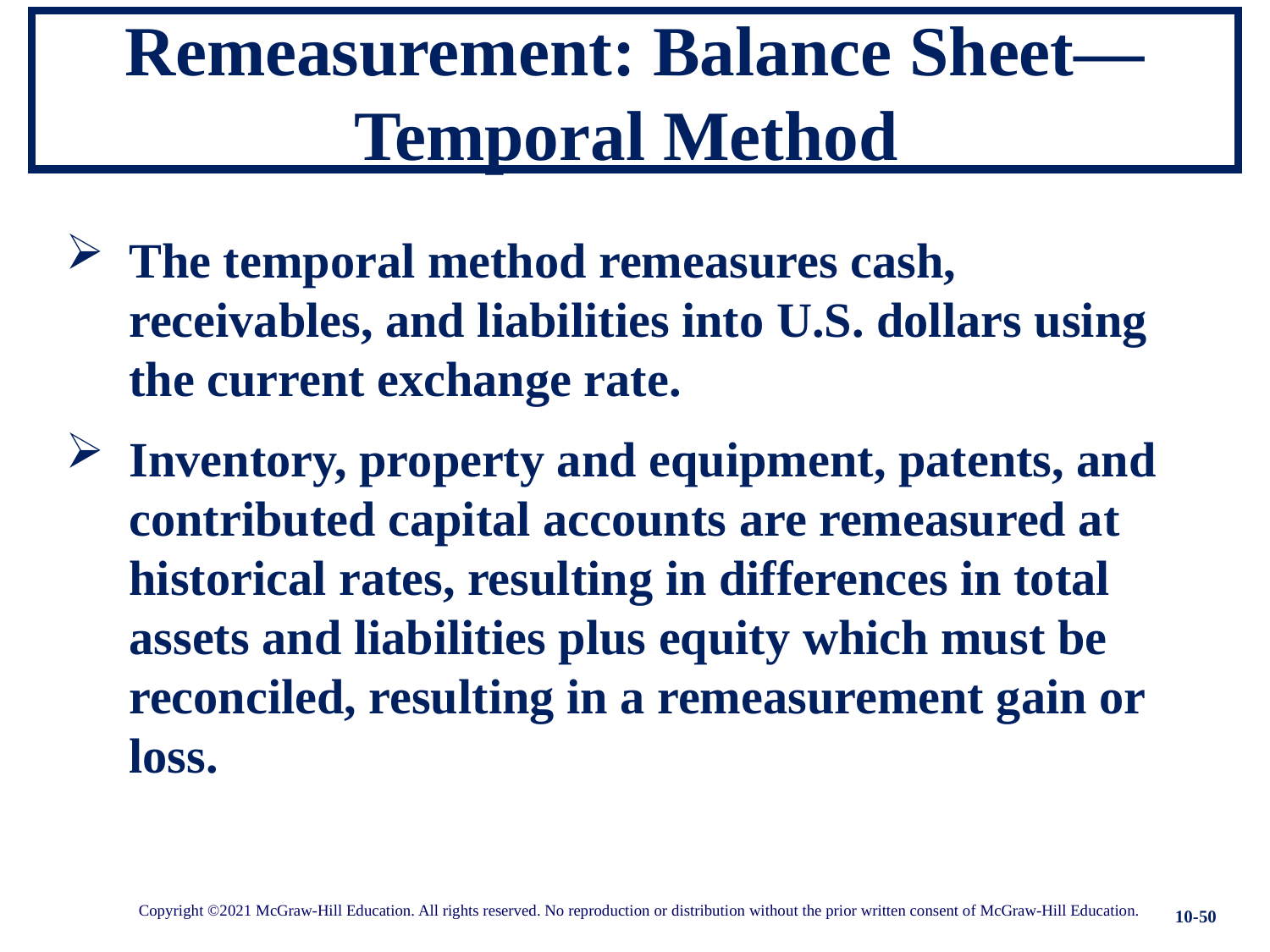

# Remeasurement: Balance Sheet— Temporal Method
The temporal method remeasures cash, receivables, and liabilities into U.S. dollars using the current exchange rate.
Inventory, property and equipment, patents, and contributed capital accounts are remeasured at historical rates, resulting in differences in total assets and liabilities plus equity which must be reconciled, resulting in a remeasurement gain or loss.
10-50
Copyright ©2021 McGraw-Hill Education. All rights reserved. No reproduction or distribution without the prior written consent of McGraw-Hill Education.